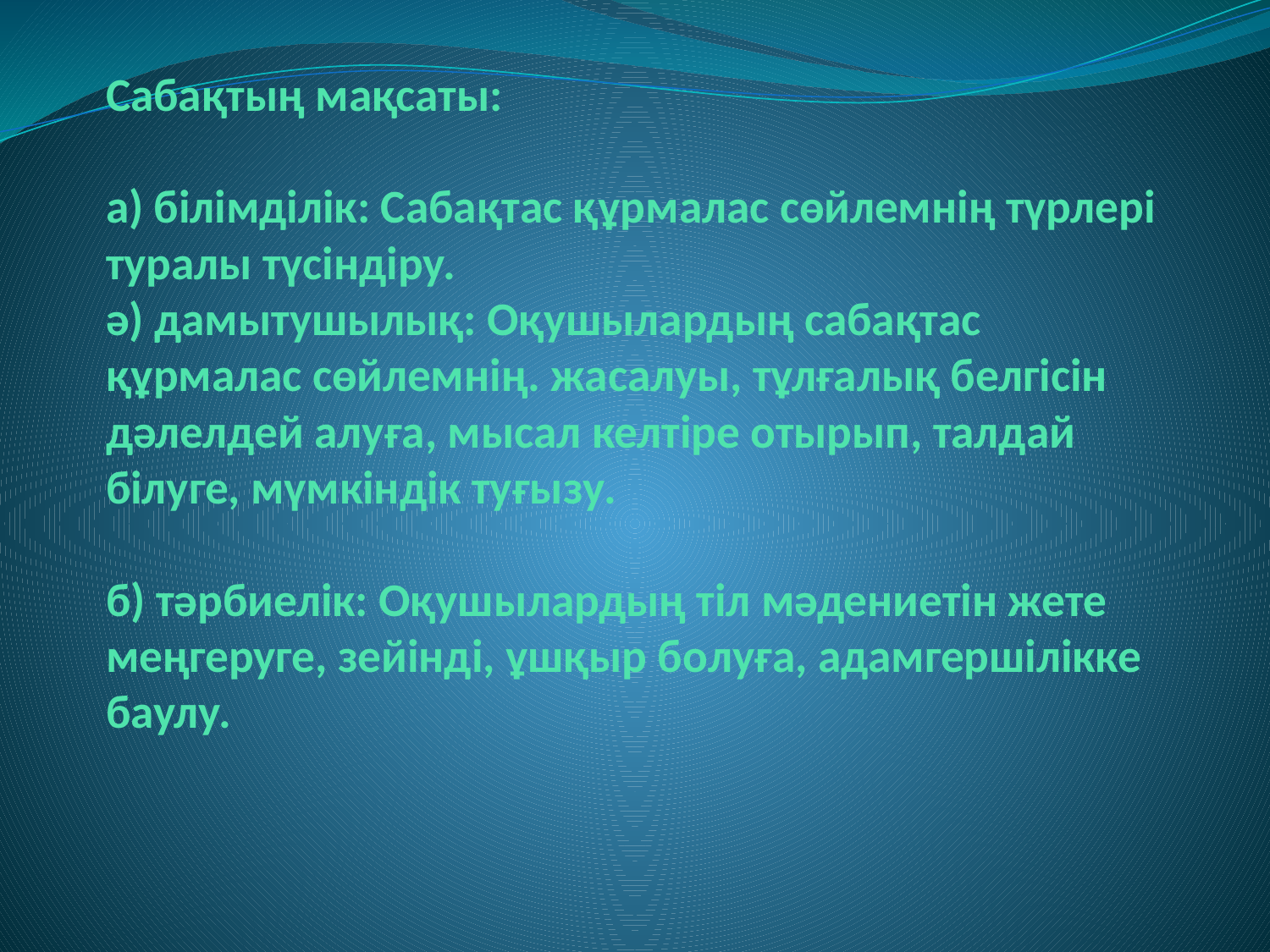

# Сабақтың мақсаты: а) білімділік: Сабақтас құрмалас сөйлемнің түрлері туралы түсіндіру. ә) дамытушылық: Оқушылардың сабақтас құрмалас сөйлемнің. жасалуы, тұлғалық белгісін дәлелдей алуға, мысал келтіре отырып, талдай білуге, мүмкіндік туғызу. б) тәрбиелік: Оқушылардың тіл мәдениетін жете меңгеруге, зейінді, ұшқыр болуға, адамгершілікке баулу.